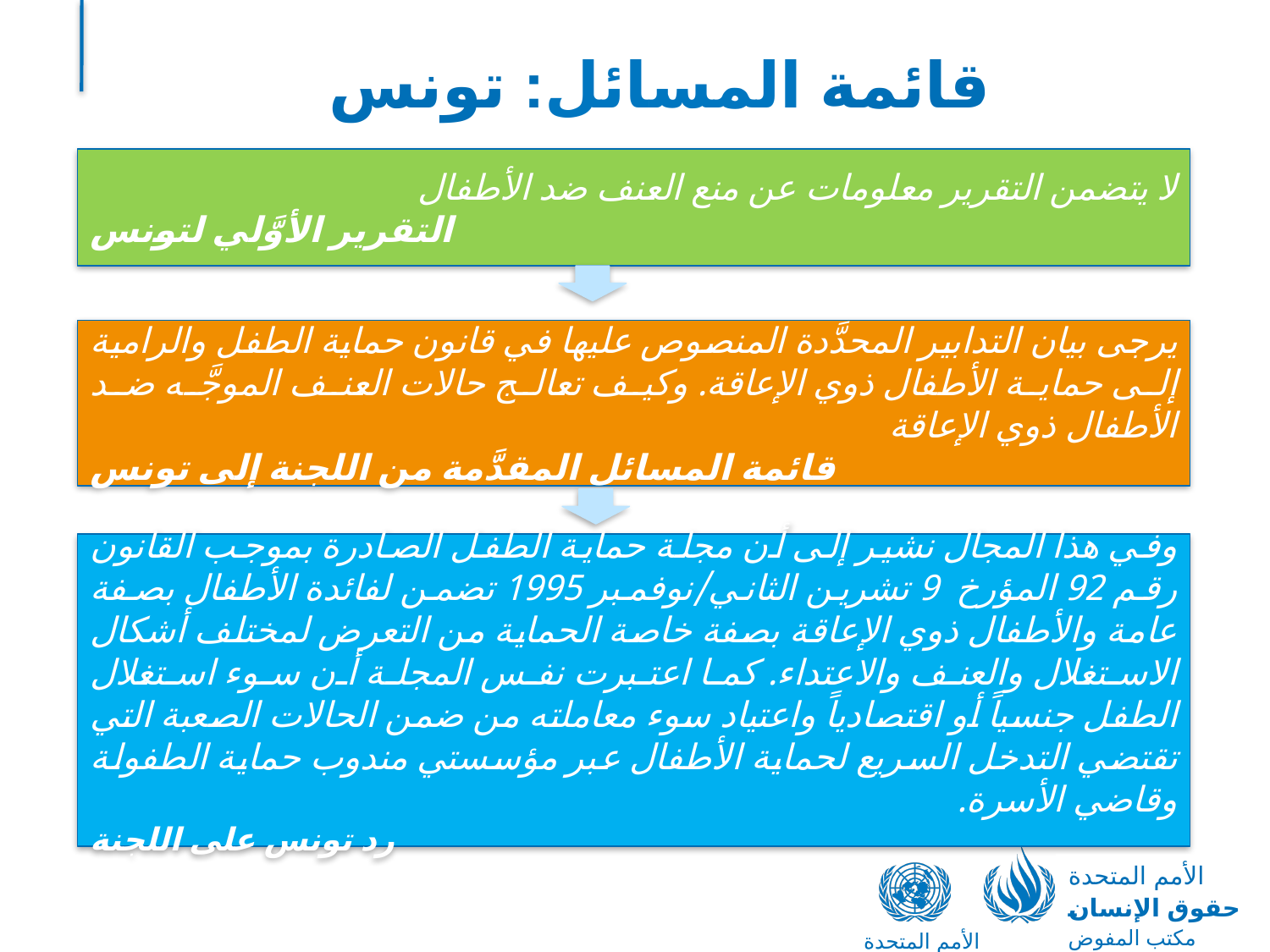

# قائمة المسائل: تونس

لا يتضمن التقرير معلومات عن منع العنف ضد الأطفال
التقرير الأوَّلي لتونس

يرجى بيان التدابير المحدَّدة المنصوص عليها في قانون حماية الطفل والرامية إلى حماية الأطفال ذوي الإعاقة. وكيف تعالج حالات العنف الموجَّه ضد الأطفال ذوي الإعاقة
قائمة المسائل المقدَّمة من اللجنة إلى تونس

وفي هذا المجال نشير إلى أن مجلة حماية الطفل الصادرة بموجب القانون رقم 92 المؤرخ  9 تشرين الثاني/نوفمبر 1995 تضمن لفائدة الأطفال بصفة عامة والأطفال ذوي الإعاقة بصفة خاصة الحماية من التعرض لمختلف أشكال الاستغلال والعنف والاعتداء. كما اعتبرت نفس المجلة أن سوء استغلال الطفل جنسياً أو اقتصادياً واعتياد سوء معاملته من ضمن الحالات الصعبة التي تقتضي التدخل السريع لحماية الأطفال عبر مؤسستي مندوب حماية الطفولة وقاضي الأسرة.
رد تونس على اللجنة
الأمم المتحدة
حقوق الإنسان
مكتب المفوض السامي
الأمم المتحدة